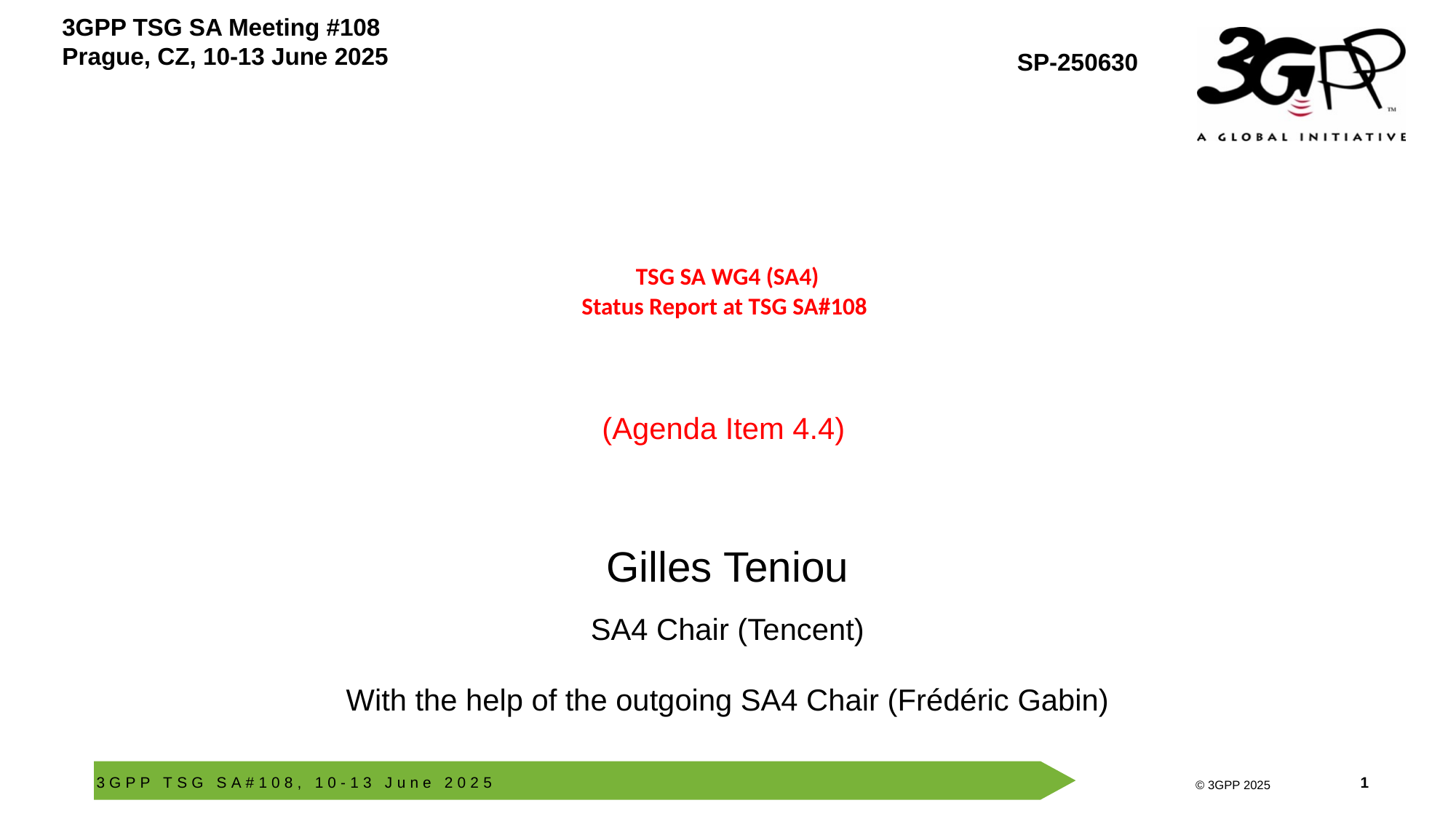

3GPP TSG SA Meeting #108
Prague, CZ, 10-13 June 2025
SP-250630
# TSG SA WG4 (SA4) Status Report at TSG SA#108
(Agenda Item 4.4)

Gilles Teniou

SA4 Chair (Tencent)

With the help of the outgoing SA4 Chair (Frédéric Gabin)